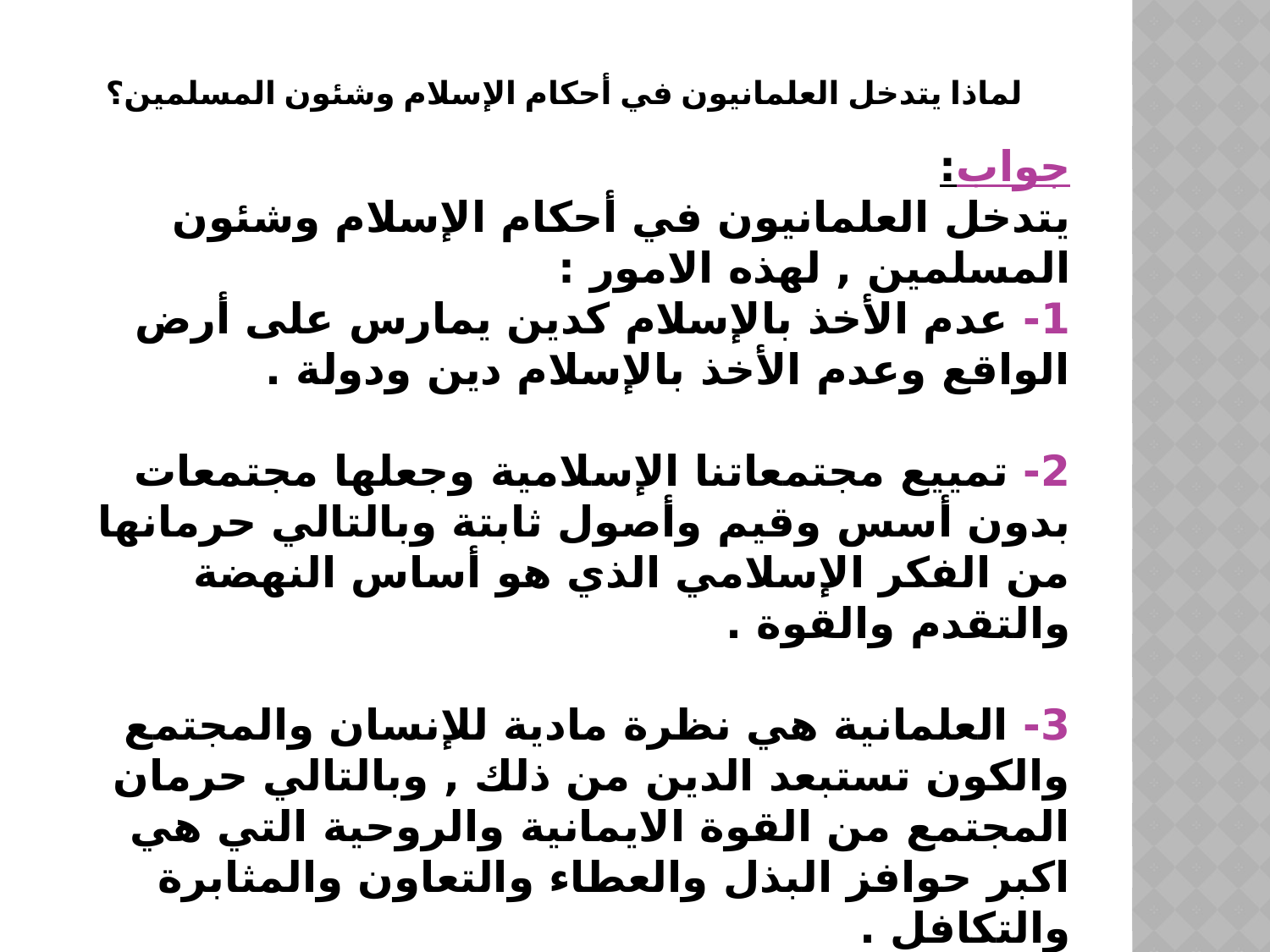

# لماذا يتدخل العلمانيون في أحكام الإسلام وشئون المسلمين؟
جواب:
يتدخل العلمانيون في أحكام الإسلام وشئون المسلمين , لهذه الامور :
1- عدم الأخذ بالإسلام كدين يمارس على أرض الواقع وعدم الأخذ بالإسلام دين ودولة .
2- تمييع مجتمعاتنا الإسلامية وجعلها مجتمعات بدون أسس وقيم وأصول ثابتة وبالتالي حرمانها من الفكر الإسلامي الذي هو أساس النهضة والتقدم والقوة .
3- العلمانية هي نظرة مادية للإنسان والمجتمع والكون تستبعد الدين من ذلك , وبالتالي حرمان المجتمع من القوة الايمانية والروحية التي هي اكبر حوافز البذل والعطاء والتعاون والمثابرة والتكافل .
4- حصر الدين في المسجد وتقزيم للإسلام إن لم يكن القضاء عليه حتى لا يبقى للإنسان من وجود وهو يشاهد الكثير من الأخطاء والفساد والمآسي تحيط حوله دون أن يؤثر في ذلك ، من حيث مقاومة الظلم والتأكيد على العدل والمساواة والوقوف في وجه الفساد في الدولة والمجتمع .
5- رغبتهم بعدم الالتزام لأن الالتزام سوف يقف ضد الكثير من رغباتهم وشهواتهم غير المشروعة .